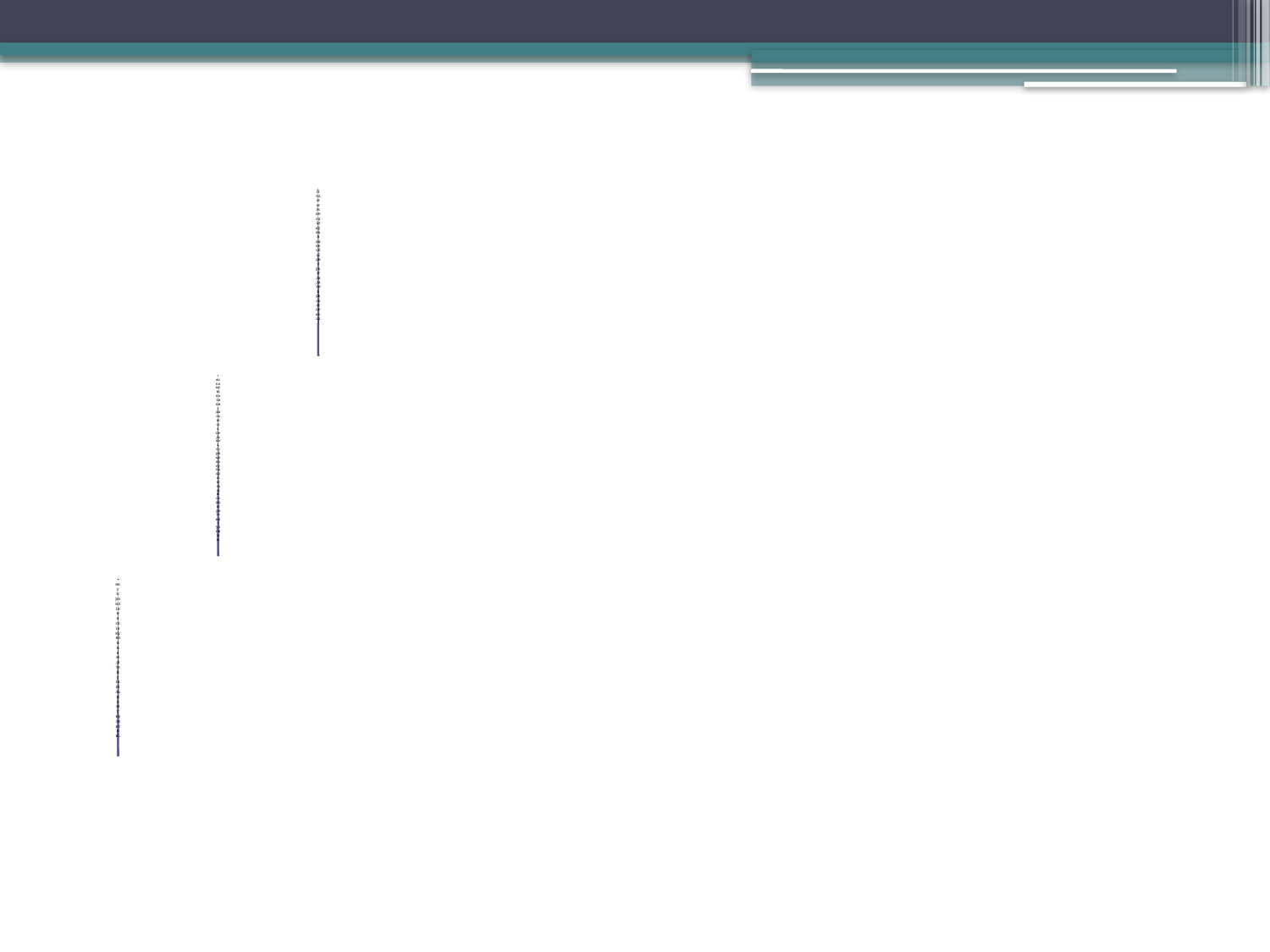

Педагогічне спілкування необхідно розглядати в двох аспектах:
• як комунікативну діяльність педагога, спрямовану на організацію своїх відносин з учнями;
• як управління спілкуванням дітей у шкільному колективі.